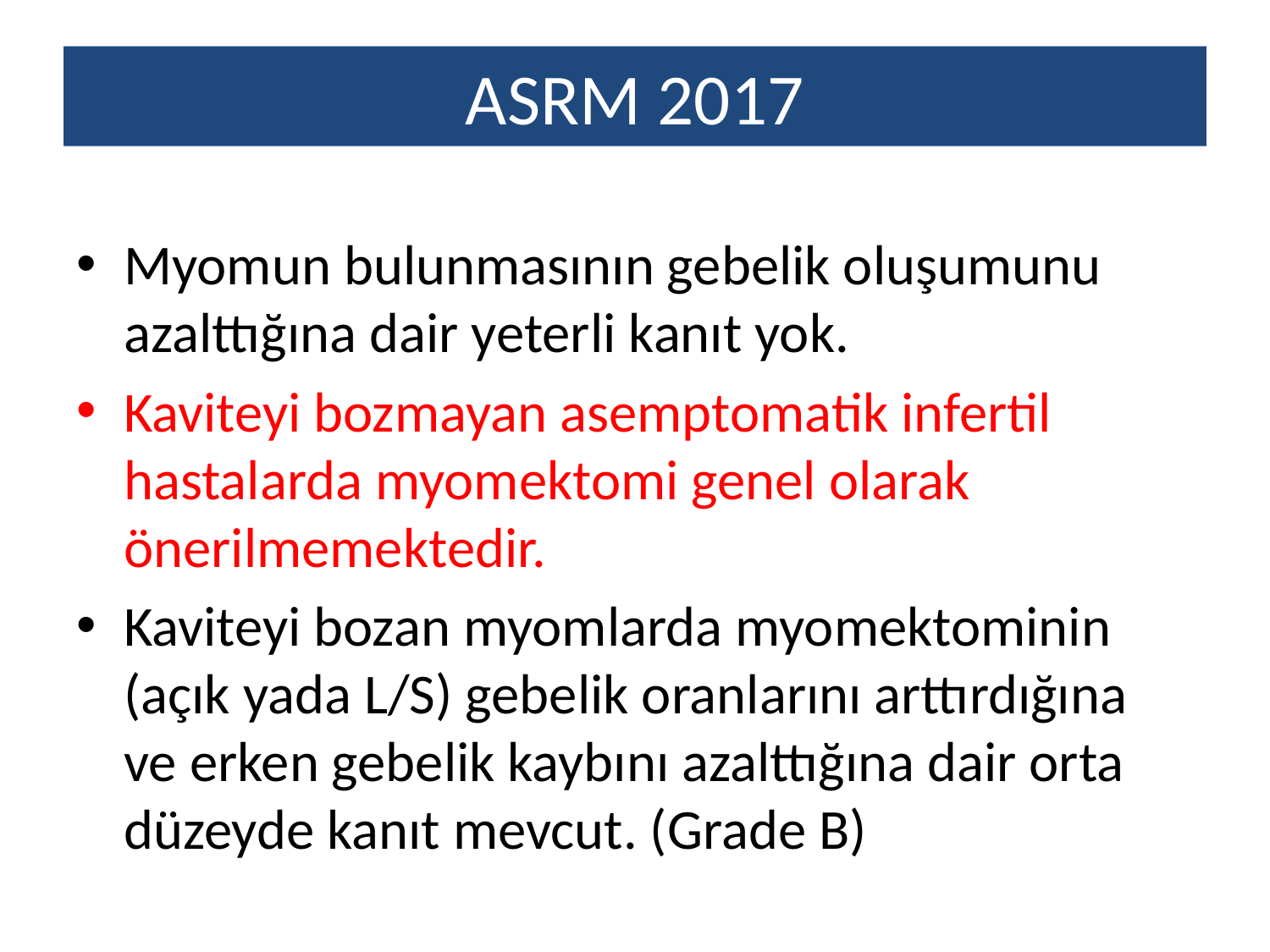

# ASRM 2017
Myomun bulunmasının gebelik oluşumunu azalttığına dair yeterli kanıt yok.
Kaviteyi bozmayan asemptomatik infertil hastalarda myomektomi genel olarak önerilmemektedir.
Kaviteyi bozan myomlarda myomektominin (açık yada L/S) gebelik oranlarını arttırdığına ve erken gebelik kaybını azalttığına dair orta düzeyde kanıt mevcut. (Grade B)